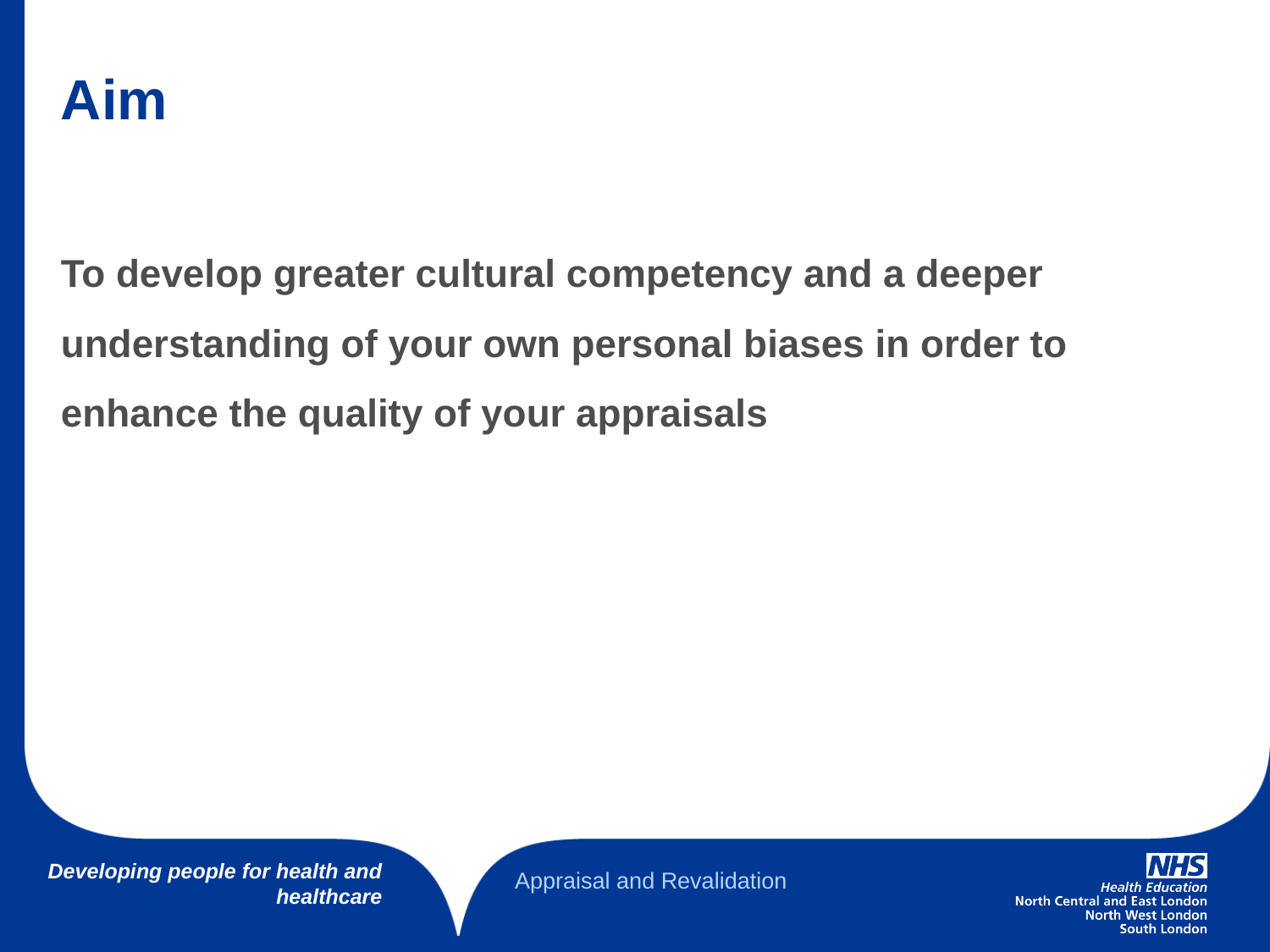

# Aim
To develop greater cultural competency and a deeper understanding of your own personal biases in order to enhance the quality of your appraisals